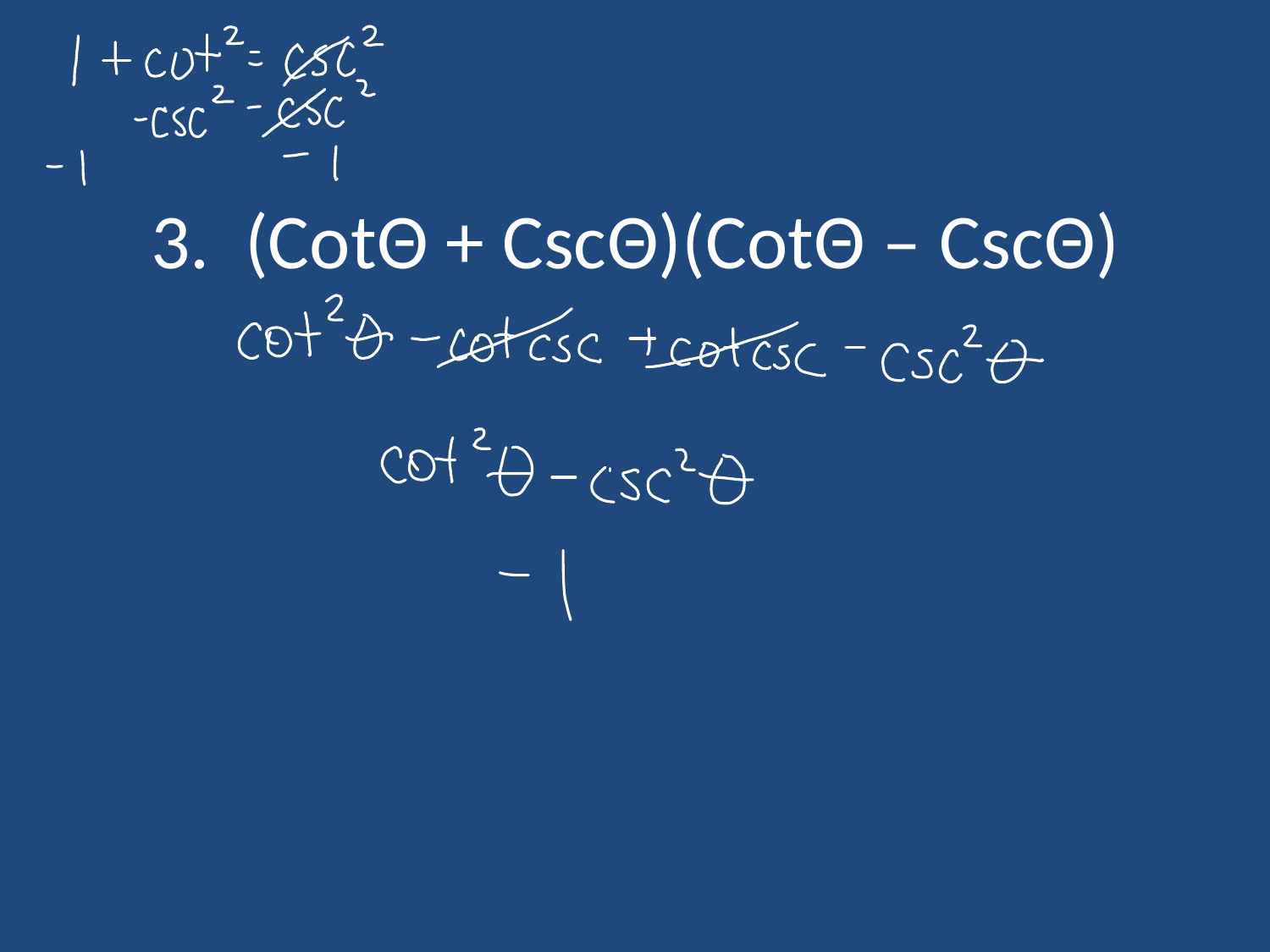

# 3.  (CotΘ + CscΘ)(CotΘ – CscΘ)